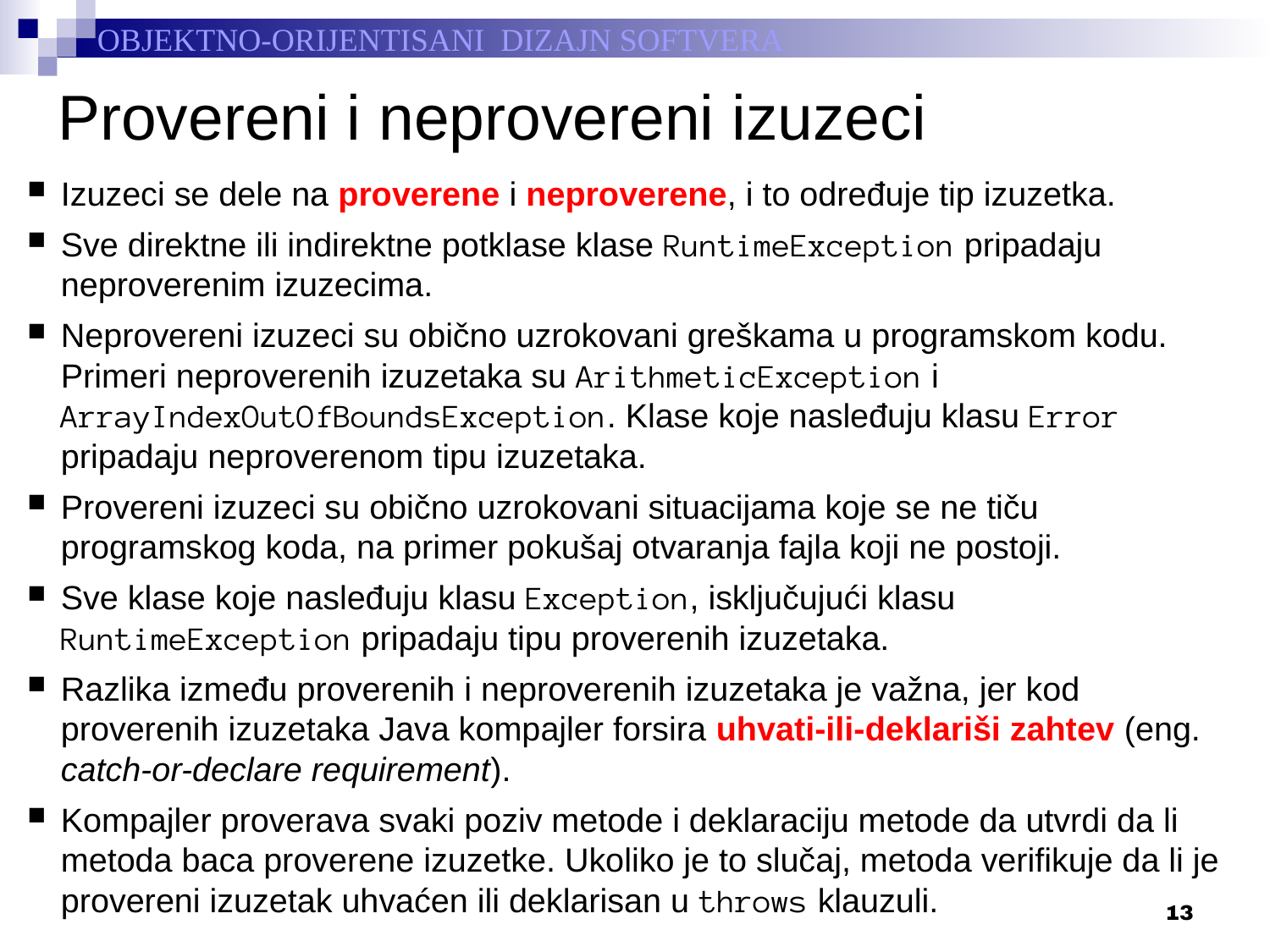

# Provereni i neprovereni izuzeci
Izuzeci se dele na proverene i neproverene, i to određuje tip izuzetka.
Sve direktne ili indirektne potklase klase RuntimeException pripadaju neproverenim izuzecima.
Neprovereni izuzeci su obično uzrokovani greškama u programskom kodu. Primeri neproverenih izuzetaka su ArithmeticException i ArrayIndexOutOfBoundsException. Klase koje nasleđuju klasu Error pripadaju neproverenom tipu izuzetaka.
Provereni izuzeci su obično uzrokovani situacijama koje se ne tiču programskog koda, na primer pokušaj otvaranja fajla koji ne postoji.
Sve klase koje nasleđuju klasu Exception, isključujući klasu RuntimeException pripadaju tipu proverenih izuzetaka.
Razlika između proverenih i neproverenih izuzetaka je važna, jer kod proverenih izuzetaka Java kompajler forsira uhvati-ili-deklariši zahtev (eng. catch-or-declare requirement).
Kompajler proverava svaki poziv metode i deklaraciju metode da utvrdi da li metoda baca proverene izuzetke. Ukoliko je to slučaj, metoda verifikuje da li je provereni izuzetak uhvaćen ili deklarisan u throws klauzuli.
13